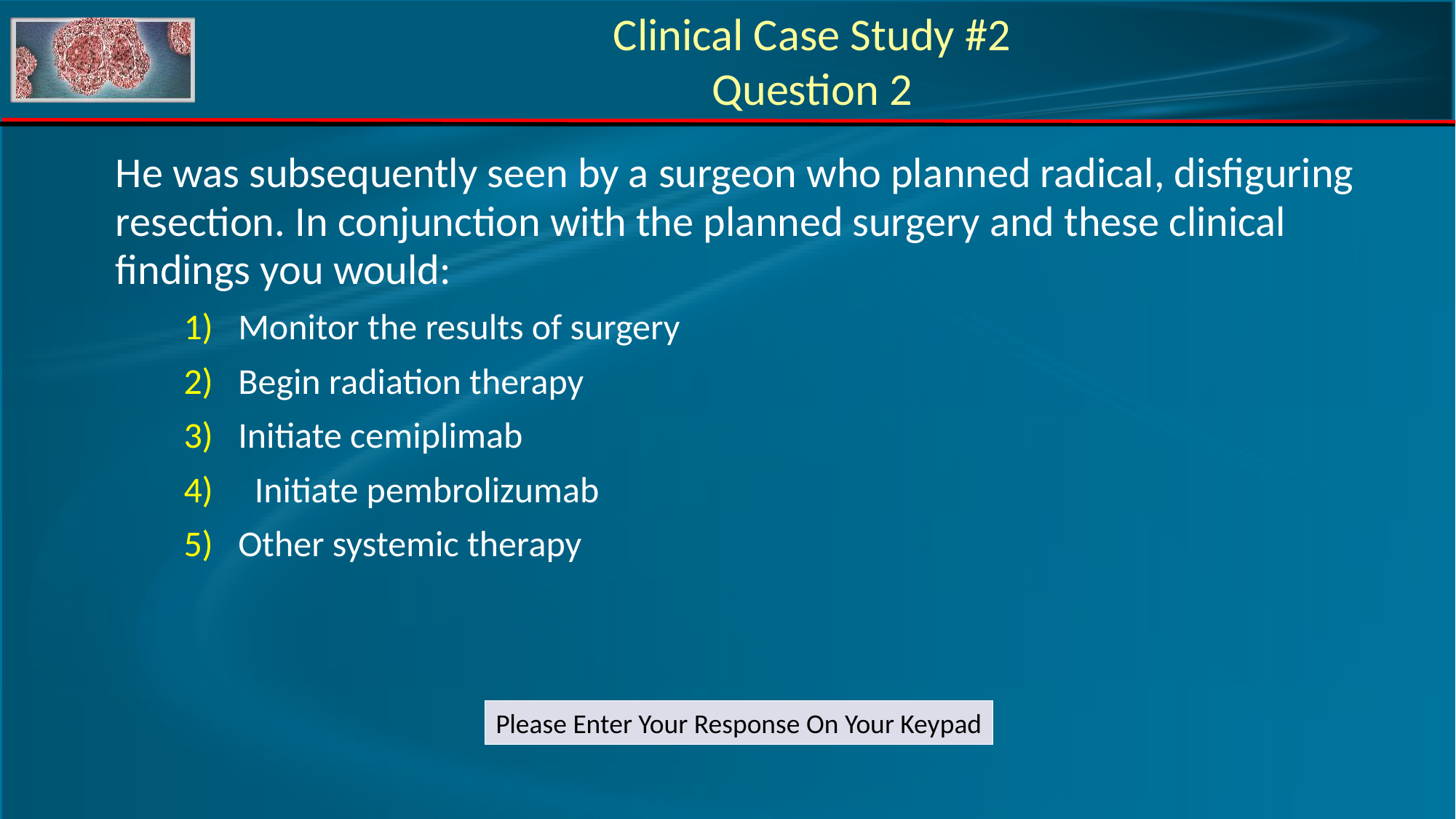

Clinical Case Study #2
Question 2
He was subsequently seen by a surgeon who planned radical, disfiguring resection. In conjunction with the planned surgery and these clinical findings you would:
Monitor the results of surgery
Begin radiation therapy
Initiate cemiplimab
  Initiate pembrolizumab
Other systemic therapy

Please Enter Your Response On Your Keypad